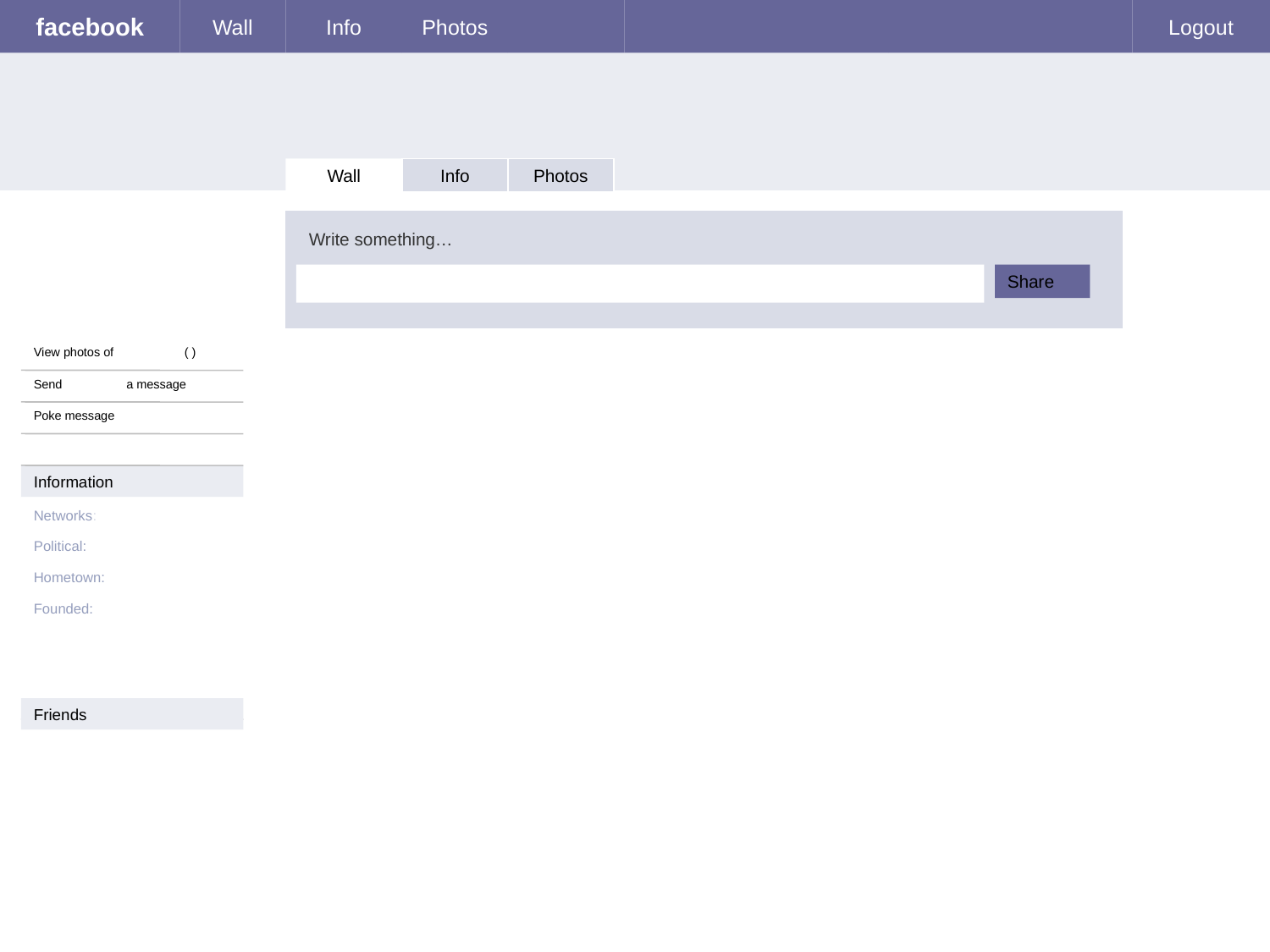

# facebook
Wall
Info
Photos

Logout

Wall
Info
Photos

Write something…

Share
View photos of                     ( )

Send                   a message
Poke message

Information

Networks:

Political:

Hometown:

Founded:

Friends